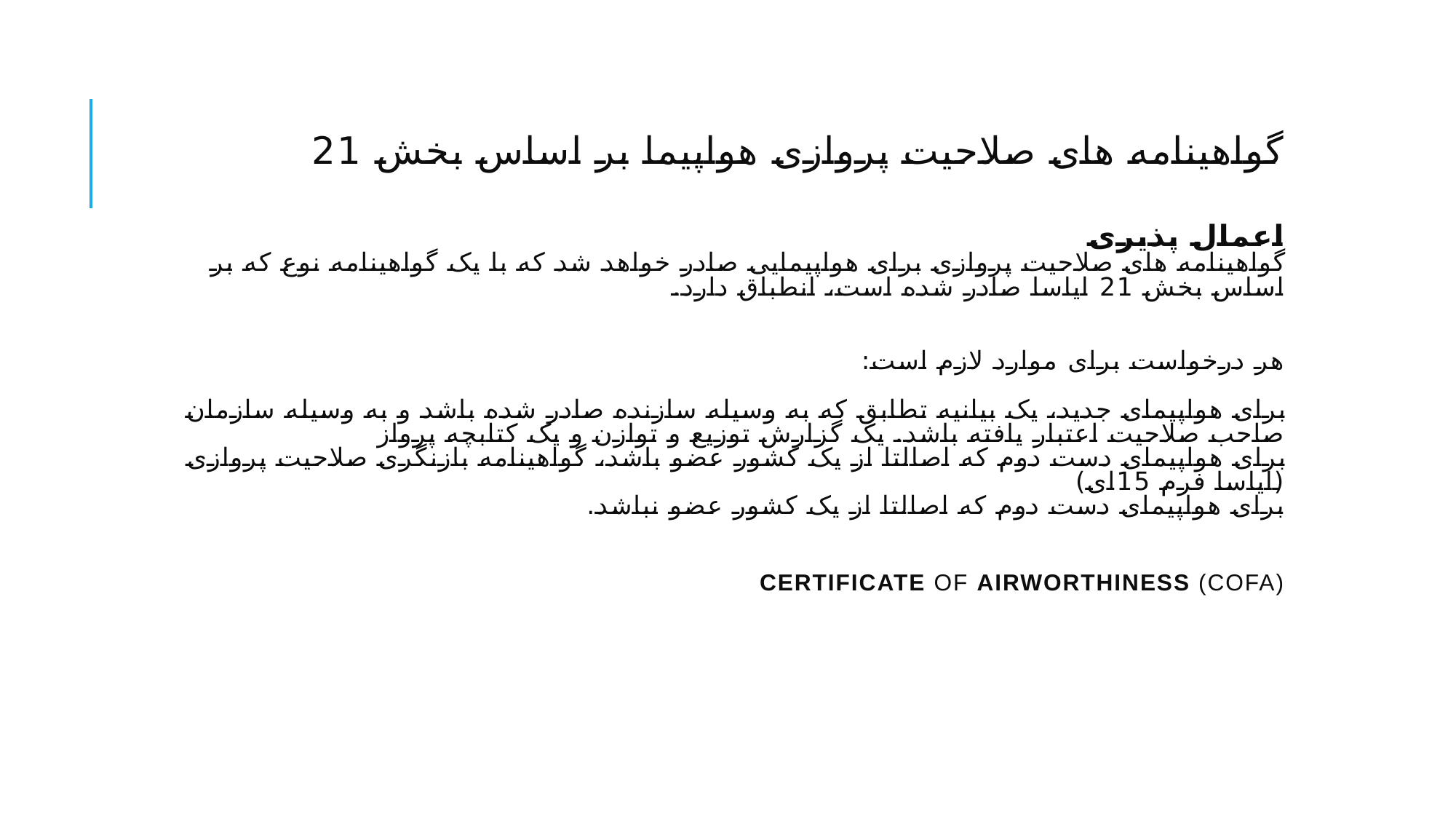

# گواهینامه ‌های صلاحیت پروازی هواپیما بر اساس بخش 21 اعمال پذیری گواهینامه ‌های صلاحیت پروازی برای هواپیمایی صادر خواهد شد که با یک گواهینامه نوع که بر اساس بخش 21 ایاسا صادر شده است، انطباق دارد. هر درخواست برای موارد لازم است: برای هواپیمای جدید، یک بیانیه تطابق که به وسیله سازنده صادر شده باشد و به وسیله سازمان صاحب صلاحیت اعتبار یافته باشد. یک گزارش توزیع و توازن و یک کتابچه پرواز برای هواپیمای دست دوم که اصالتا از یک کشور عضو باشد، گواهینامه بازنگری صلاحیت پروازی (ایاسا فرم 15ای) برای هواپیمای دست دوم که اصالتا از یک کشور عضو نباشد. Certificate of airworthiness (CofA)